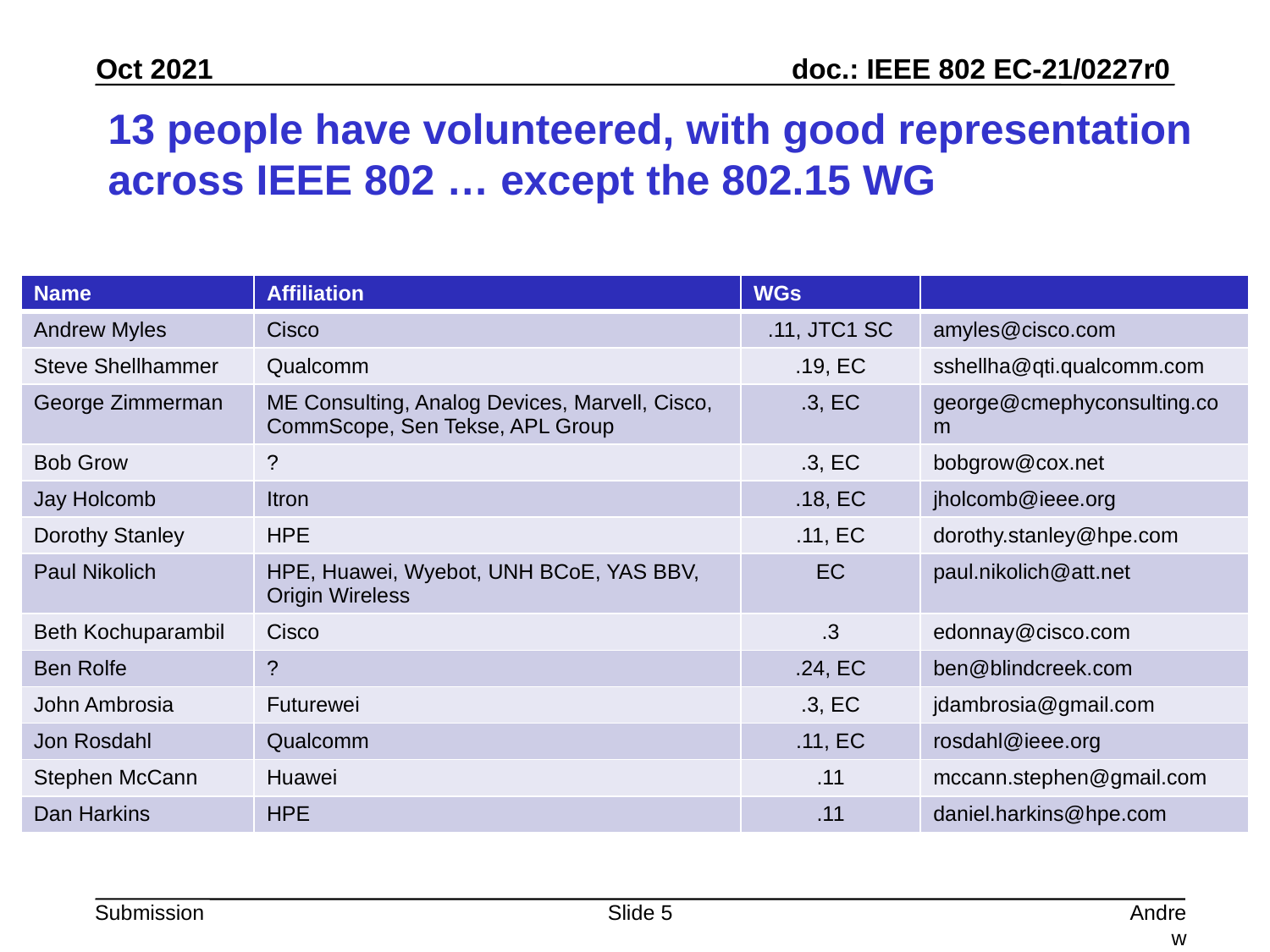

# 13 people have volunteered, with good representation across IEEE 802 … except the 802.15 WG
| Name | Affiliation | WGs |  |
| --- | --- | --- | --- |
| Andrew Myles | Cisco | .11, JTC1 SC | amyles@cisco.com |
| Steve Shellhammer | Qualcomm | .19, EC | sshellha@qti.qualcomm.com |
| George Zimmerman | ME Consulting, Analog Devices, Marvell, Cisco, CommScope, Sen Tekse, APL Group | .3, EC | george@cmephyconsulting.com |
| Bob Grow | ? | .3, EC | bobgrow@cox.net |
| Jay Holcomb | Itron | .18, EC | jholcomb@ieee.org |
| Dorothy Stanley | HPE | .11, EC | dorothy.stanley@hpe.com |
| Paul Nikolich | HPE, Huawei, Wyebot, UNH BCoE, YAS BBV, Origin Wireless | EC | paul.nikolich@att.net |
| Beth Kochuparambil | Cisco | .3 | edonnay@cisco.com |
| Ben Rolfe | ? | .24, EC | ben@blindcreek.com |
| John Ambrosia | Futurewei | .3, EC | jdambrosia@gmail.com |
| Jon Rosdahl | Qualcomm | .11, EC | rosdahl@ieee.org |
| Stephen McCann | Huawei | .11 | mccann.stephen@gmail.com |
| Dan Harkins | HPE | .11 | daniel.harkins@hpe.com |
Slide 5
Andrew Myles, Cisco